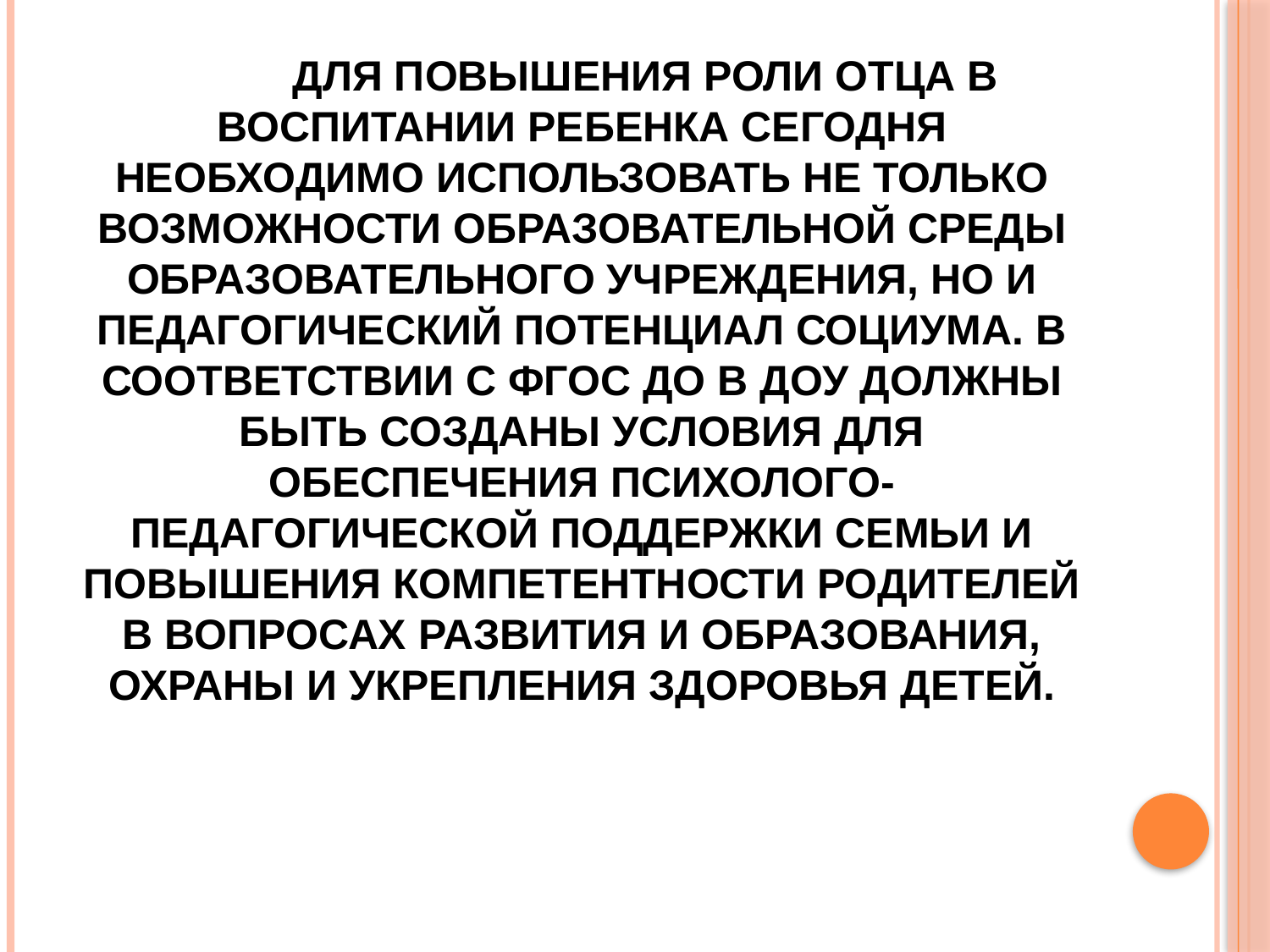

# Для повышения роли отца в воспитании ребенка сегодня необходимо использовать не только возможности образовательной среды образовательного учреждения, но и педагогический потенциал социума. В соответствии с ФГОС ДО в ДОУ должны быть созданы условия для обеспечения психолого-педагогической поддержки семьи и повышения компетентности родителей в вопросах развития и образования, охраны и укрепления здоровья детей.